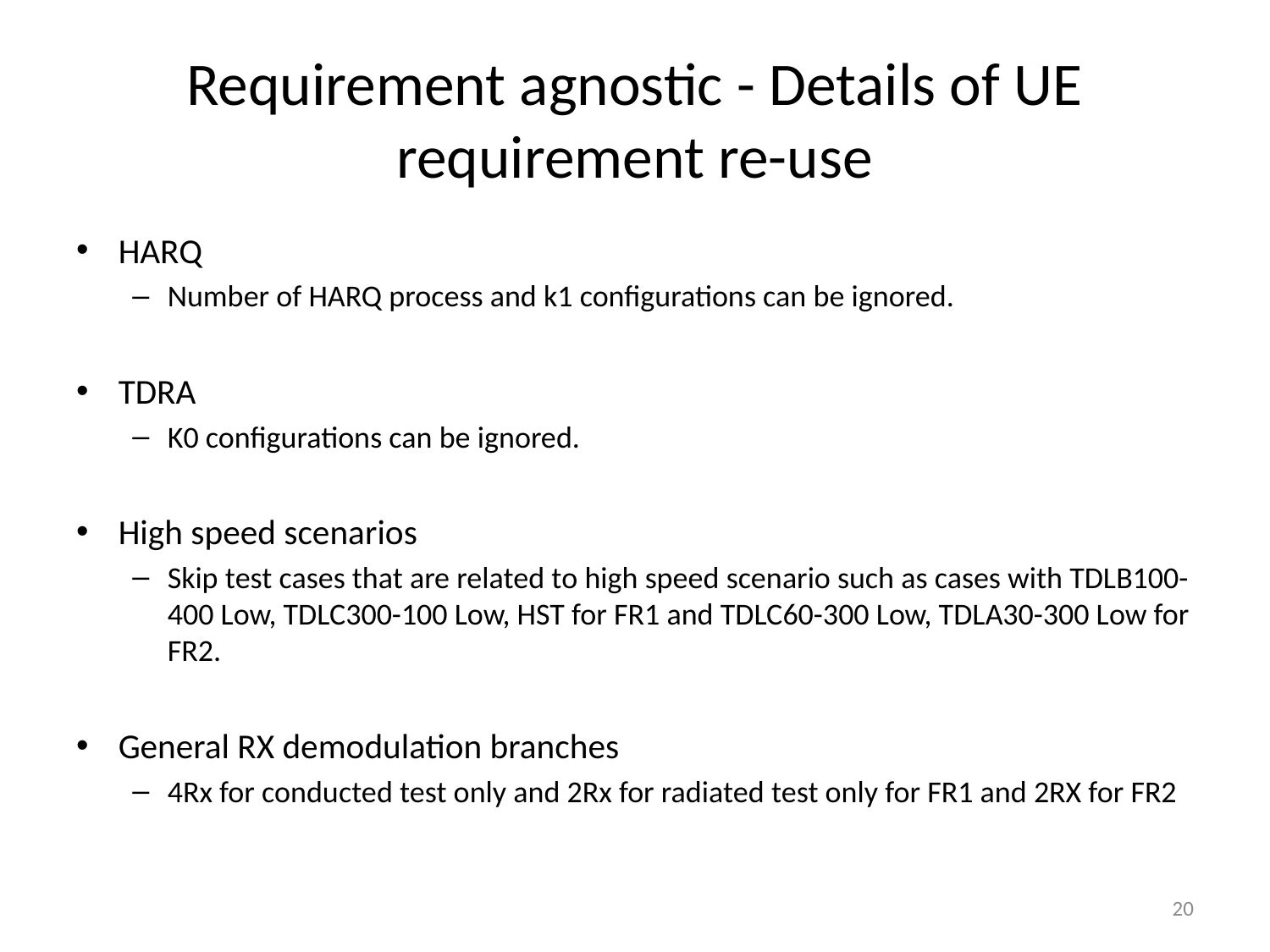

# Requirement agnostic - Details of UE requirement re-use
HARQ
Number of HARQ process and k1 configurations can be ignored.

TDRA
K0 configurations can be ignored.

High speed scenarios
Skip test cases that are related to high speed scenario such as cases with TDLB100-400 Low, TDLC300-100 Low, HST for FR1 and TDLC60-300 Low, TDLA30-300 Low for FR2.

General RX demodulation branches
4Rx for conducted test only and 2Rx for radiated test only for FR1 and 2RX for FR2
20